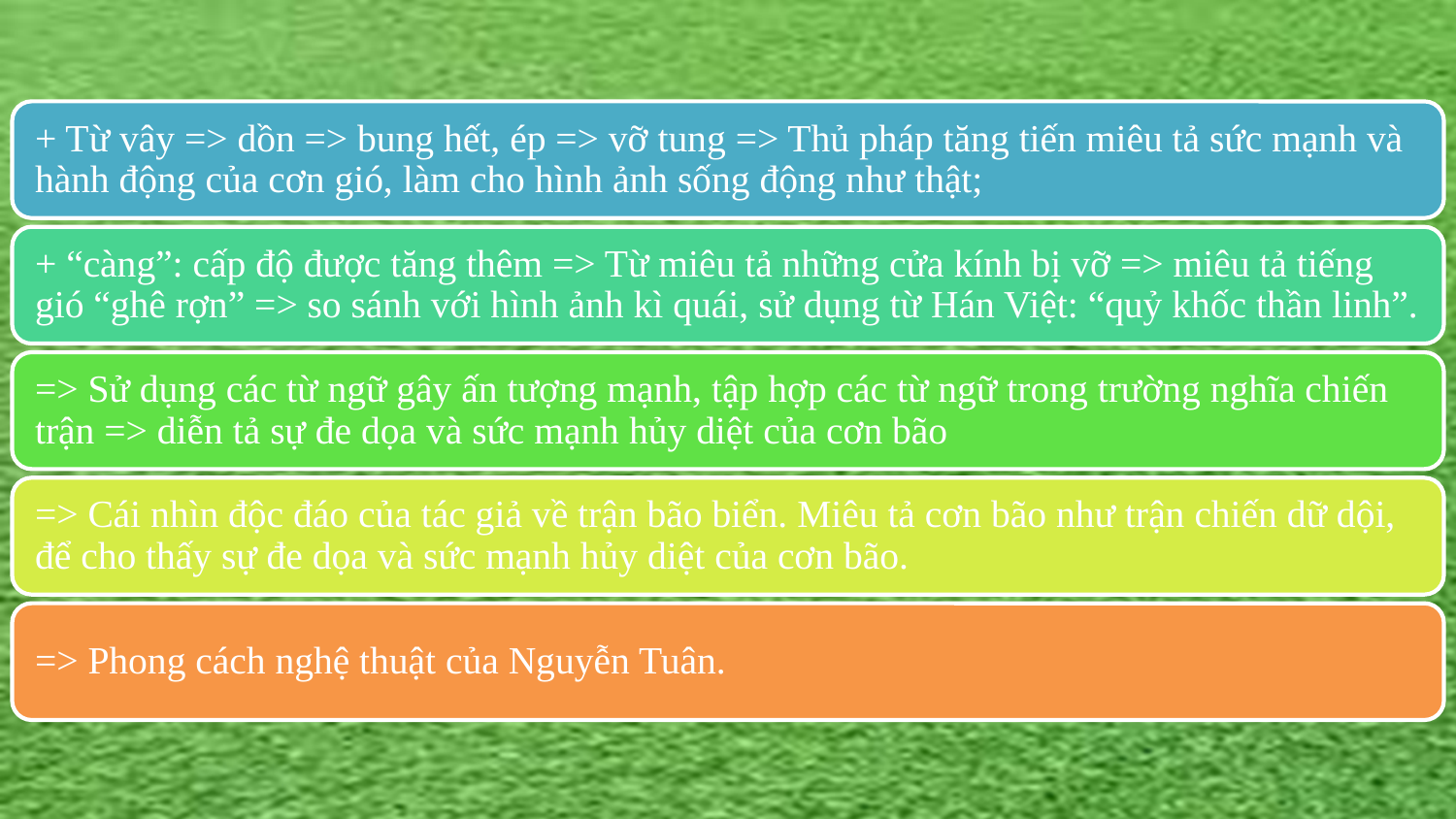

+ Từ vây => dồn => bung hết, ép => vỡ tung => Thủ pháp tăng tiến miêu tả sức mạnh và hành động của cơn gió, làm cho hình ảnh sống động như thật;
+ “càng”: cấp độ được tăng thêm => Từ miêu tả những cửa kính bị vỡ => miêu tả tiếng gió “ghê rợn” => so sánh với hình ảnh kì quái, sử dụng từ Hán Việt: “quỷ khốc thần linh”.
=> Sử dụng các từ ngữ gây ấn tượng mạnh, tập hợp các từ ngữ trong trường nghĩa chiến trận => diễn tả sự đe dọa và sức mạnh hủy diệt của cơn bão
=> Cái nhìn độc đáo của tác giả về trận bão biển. Miêu tả cơn bão như trận chiến dữ dội, để cho thấy sự đe dọa và sức mạnh hủy diệt của cơn bão.
=> Phong cách nghệ thuật của Nguyễn Tuân.